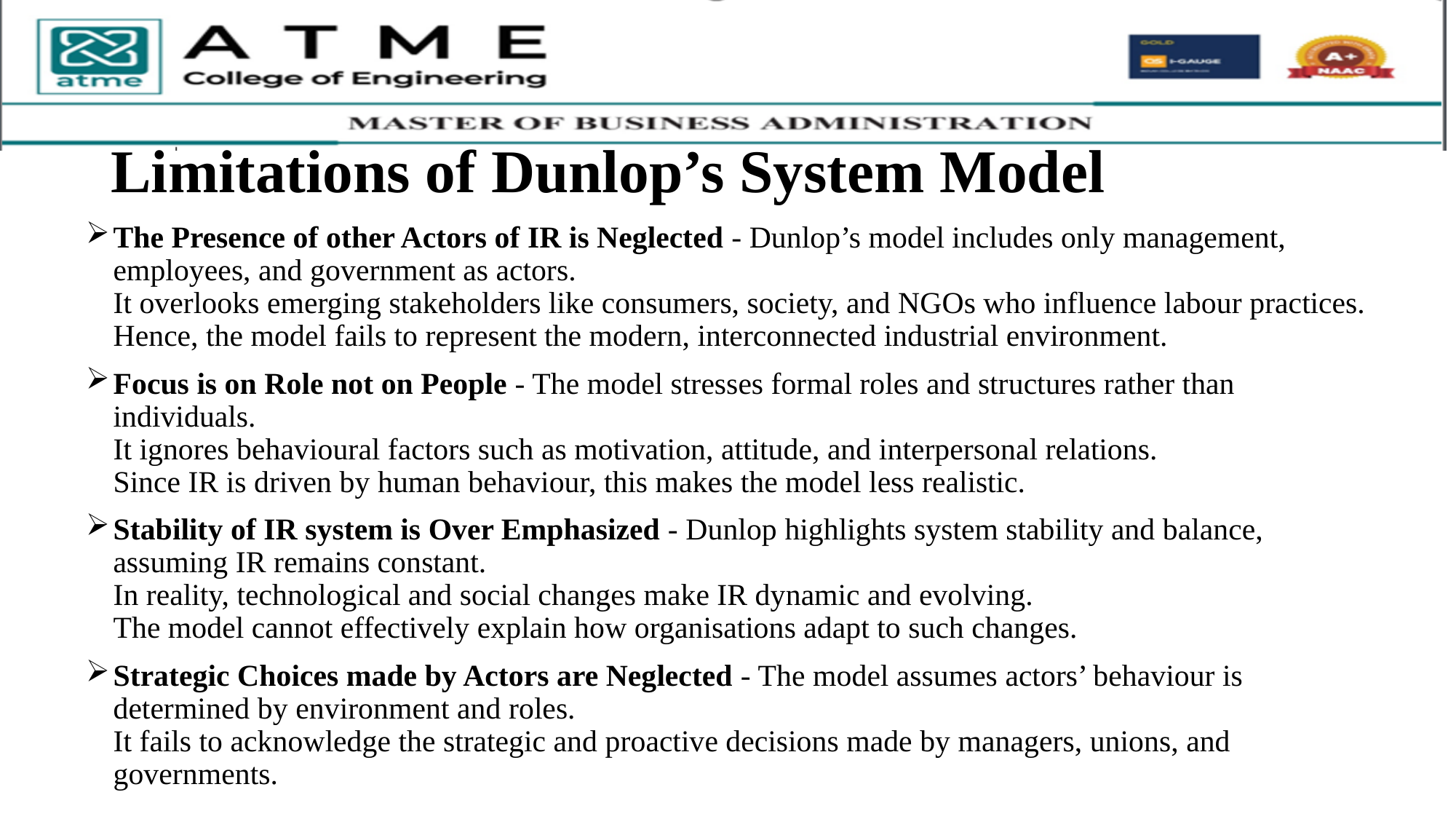

# Limitations of Dunlop’s System Model
The Presence of other Actors of IR is Neglected - Dunlop’s model includes only management, employees, and government as actors.
It overlooks emerging stakeholders like consumers, society, and NGOs who influence labour practices.
Hence, the model fails to represent the modern, interconnected industrial environment.
Focus is on Role not on People - The model stresses formal roles and structures rather than individuals.
It ignores behavioural factors such as motivation, attitude, and interpersonal relations.
Since IR is driven by human behaviour, this makes the model less realistic.
Stability of IR system is Over Emphasized - Dunlop highlights system stability and balance, assuming IR remains constant.
In reality, technological and social changes make IR dynamic and evolving.
The model cannot effectively explain how organisations adapt to such changes.
Strategic Choices made by Actors are Neglected - The model assumes actors’ behaviour is determined by environment and roles.
It fails to acknowledge the strategic and proactive decisions made by managers, unions, and governments.